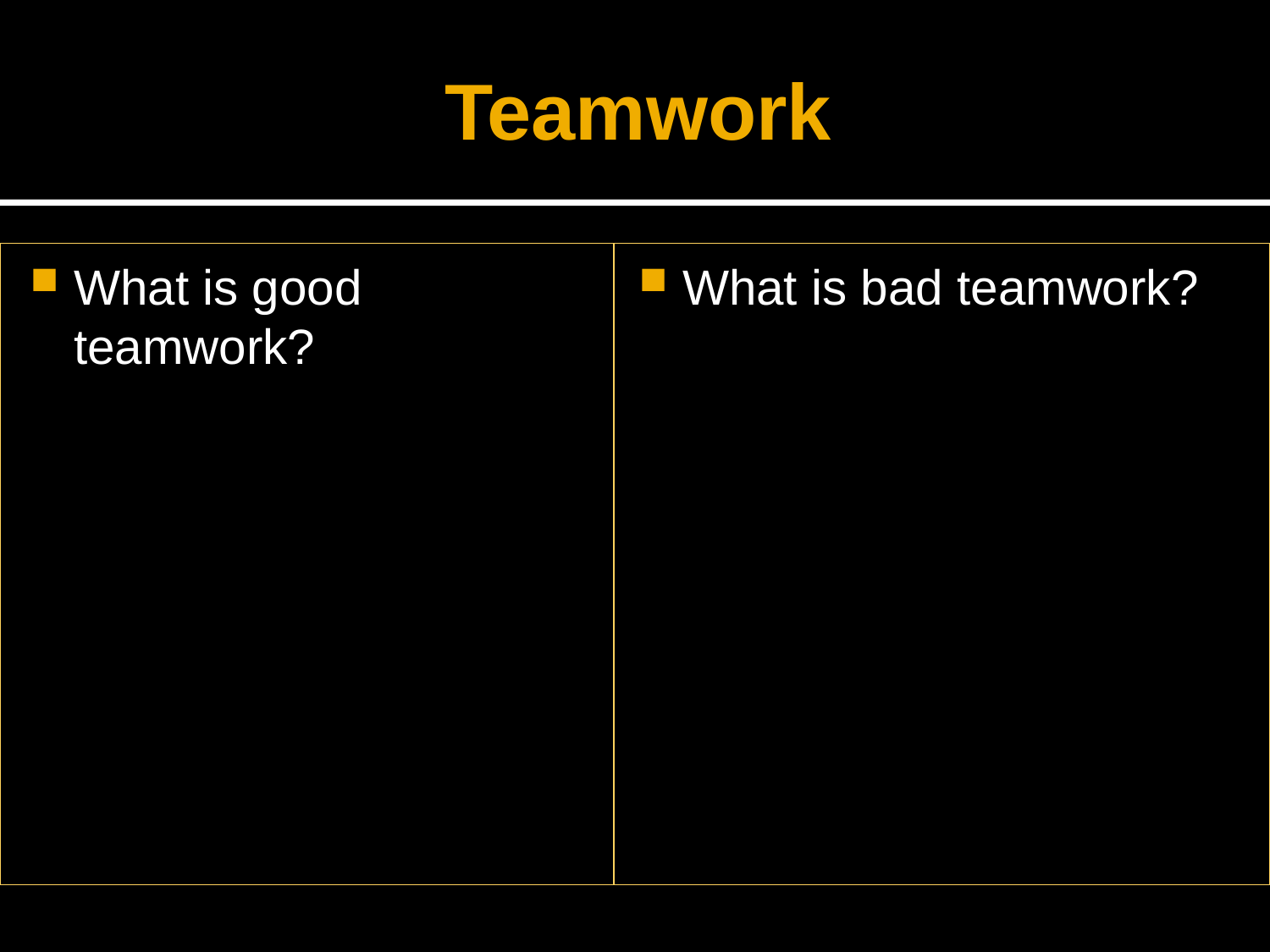

# Teamwork
What is good teamwork?

What is bad teamwork?